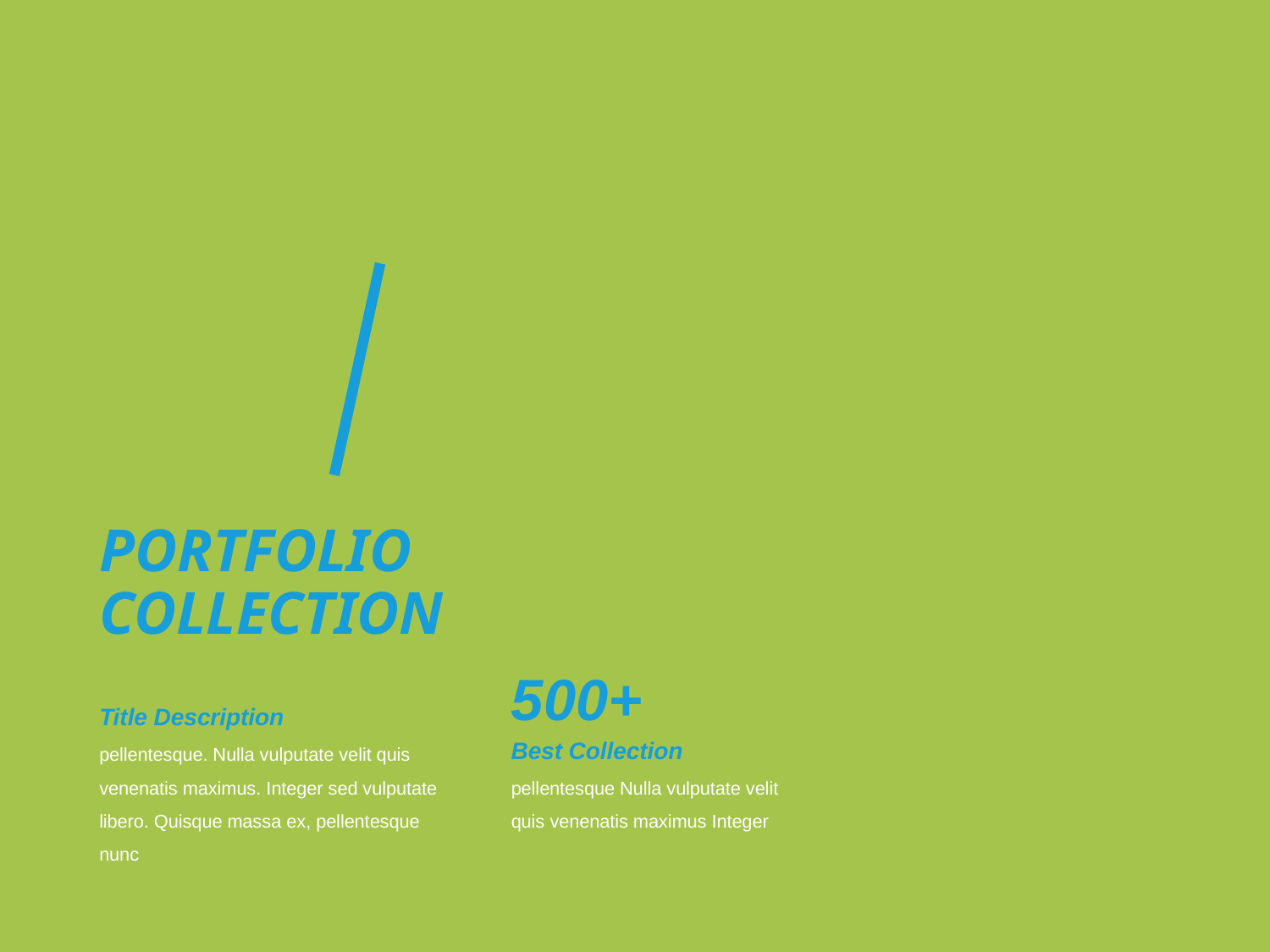

# PORTFOLIO COLLECTION
500+
Title Description
pellentesque. Nulla vulputate velit quis venenatis maximus. Integer sed vulputate libero. Quisque massa ex, pellentesque nunc
Best Collection
pellentesque Nulla vulputate velit quis venenatis maximus Integer